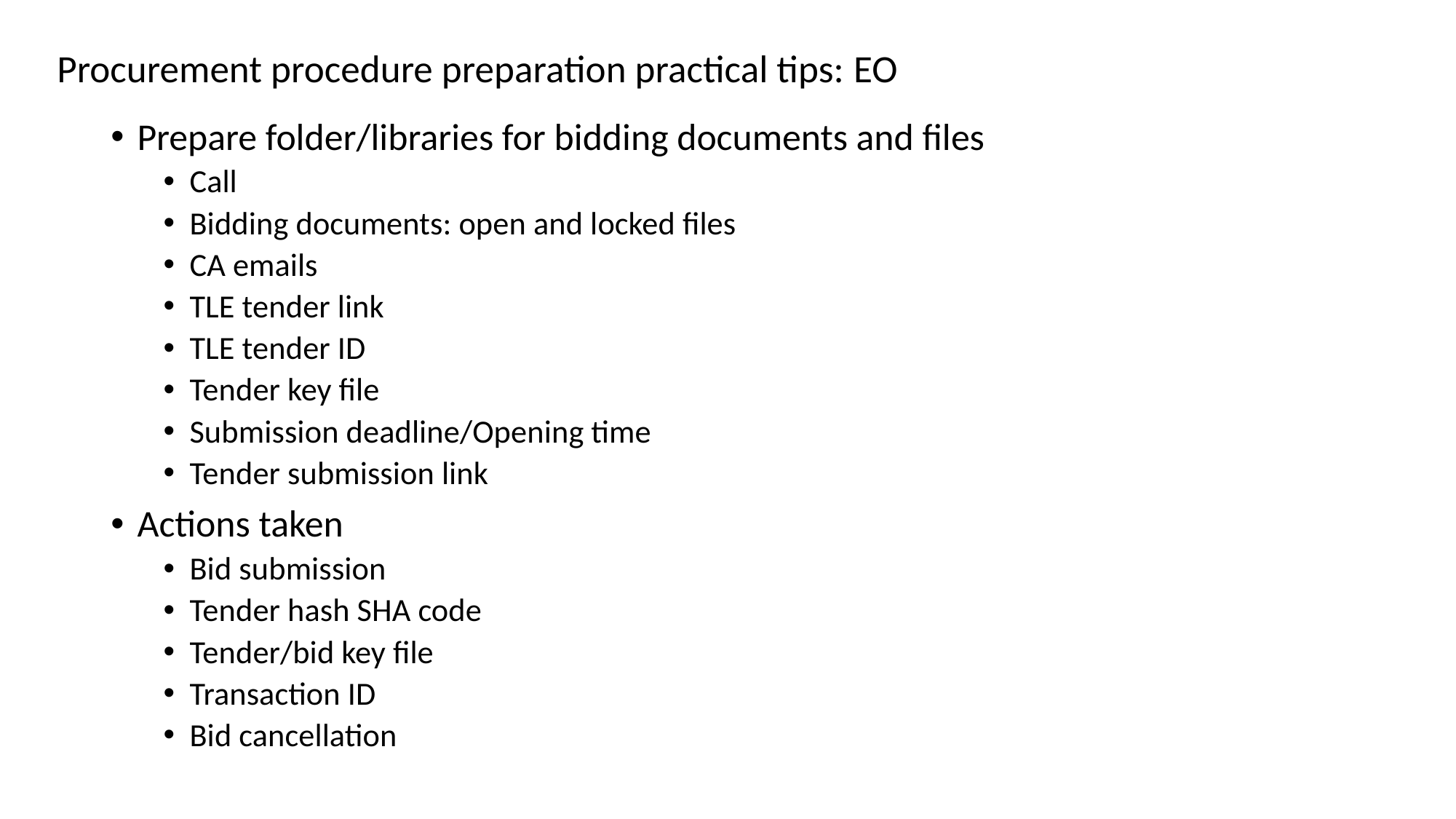

# Procurement procedure preparation practical tips: EO
Prepare folder/libraries for bidding documents and files
Call
Bidding documents: open and locked files
CA emails
TLE tender link
TLE tender ID
Tender key file
Submission deadline/Opening time
Tender submission link
Actions taken
Bid submission
Tender hash SHA code
Tender/bid key file
Transaction ID
Bid cancellation